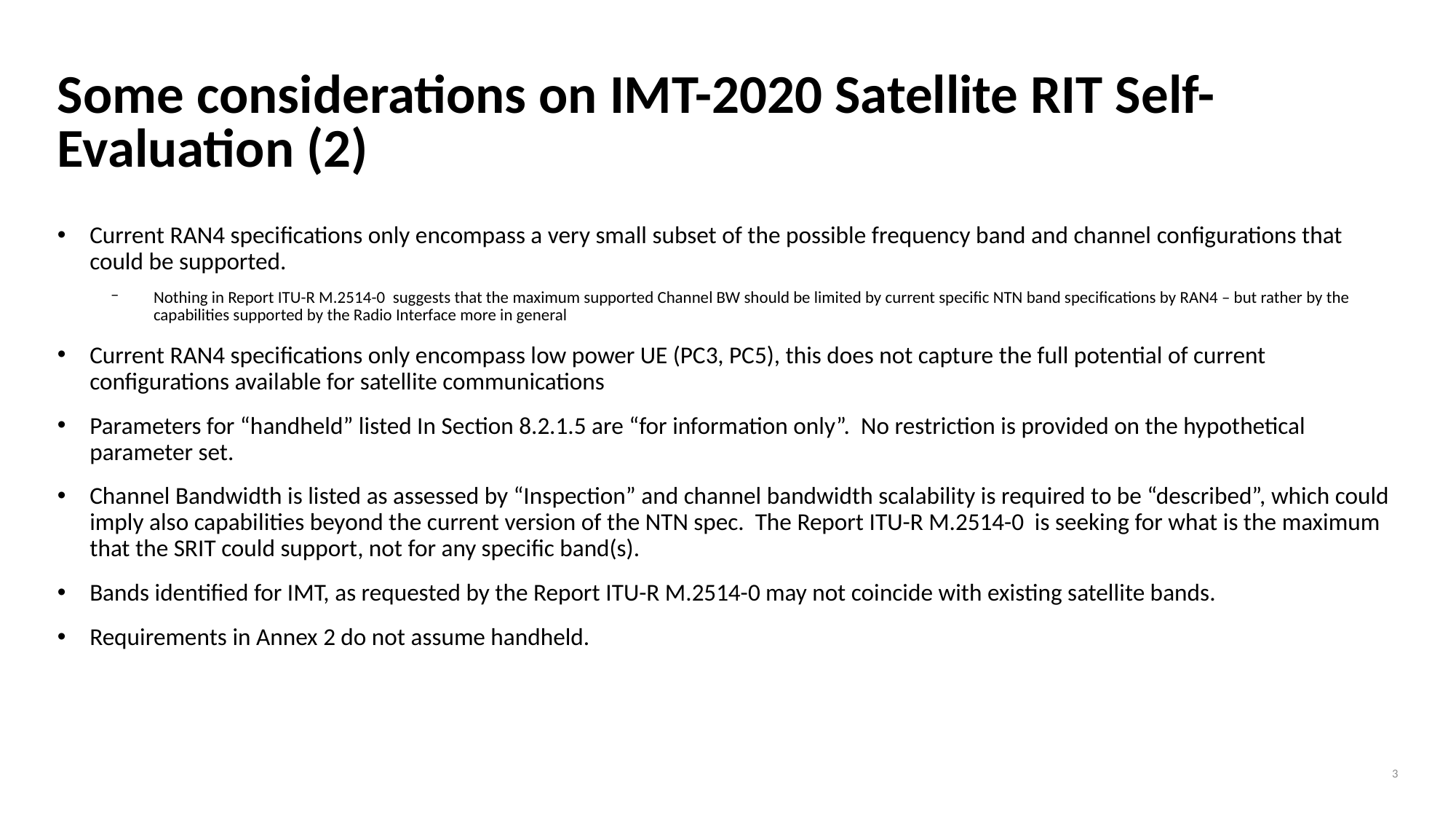

# Some considerations on IMT-2020 Satellite RIT Self-Evaluation (2)
Current RAN4 specifications only encompass a very small subset of the possible frequency band and channel configurations that could be supported.
Nothing in Report ITU-R M.2514-0  suggests that the maximum supported Channel BW should be limited by current specific NTN band specifications by RAN4 – but rather by the capabilities supported by the Radio Interface more in general
Current RAN4 specifications only encompass low power UE (PC3, PC5), this does not capture the full potential of current configurations available for satellite communications
Parameters for “handheld” listed In Section 8.2.1.5 are “for information only”.  No restriction is provided on the hypothetical parameter set.
Channel Bandwidth is listed as assessed by “Inspection” and channel bandwidth scalability is required to be “described”, which could imply also capabilities beyond the current version of the NTN spec.  The Report ITU-R M.2514-0  is seeking for what is the maximum that the SRIT could support, not for any specific band(s).
Bands identified for IMT, as requested by the Report ITU-R M.2514-0 may not coincide with existing satellite bands.
Requirements in Annex 2 do not assume handheld.
3